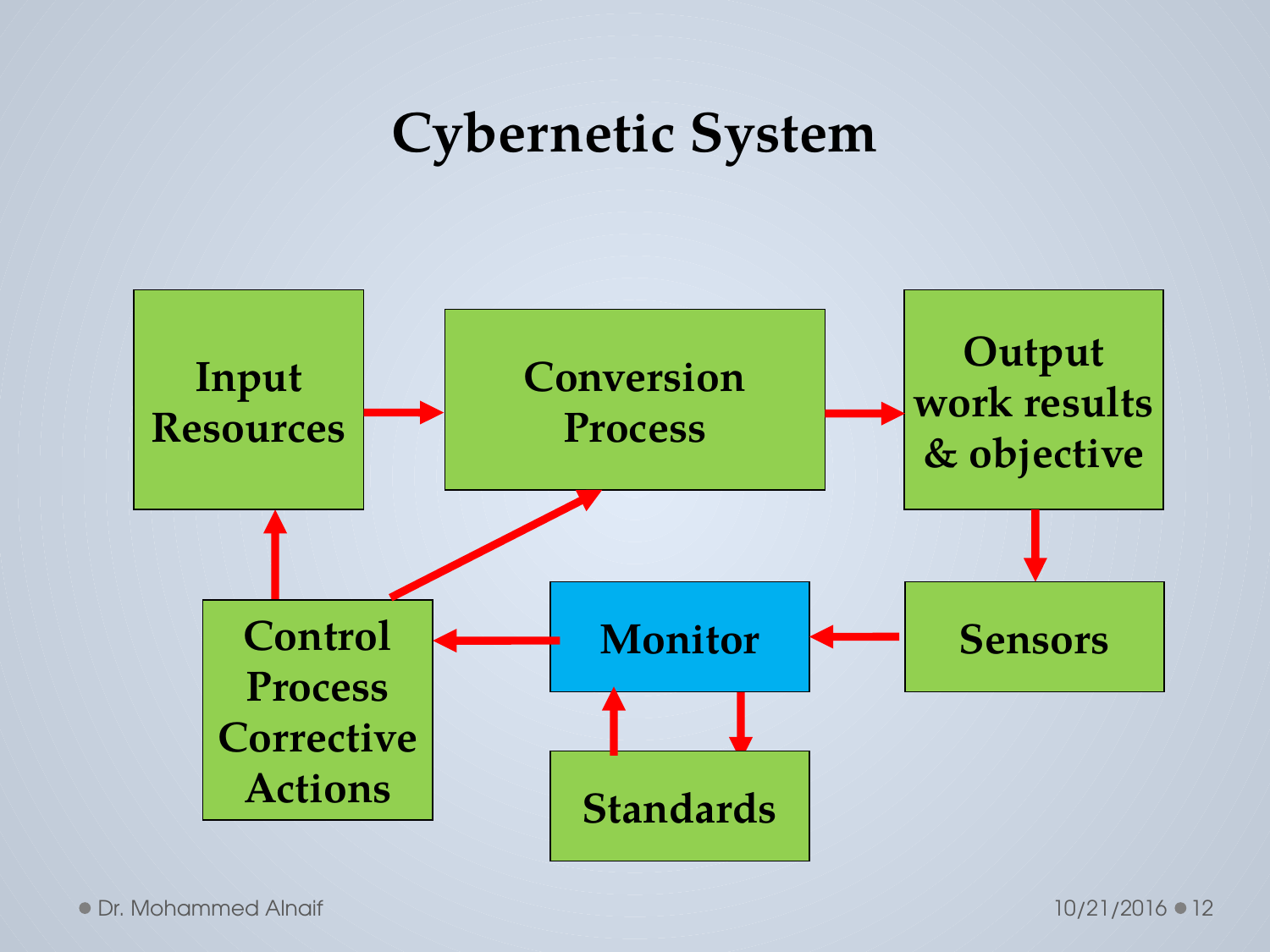

# Cybernetic System
Input
Resources
Output
work results
& objective
Conversion
Process

Monitor
Sensors
Control
Process
Corrective
Actions

Standards
Dr. Mohammed Alnaif
10/21/2016
12